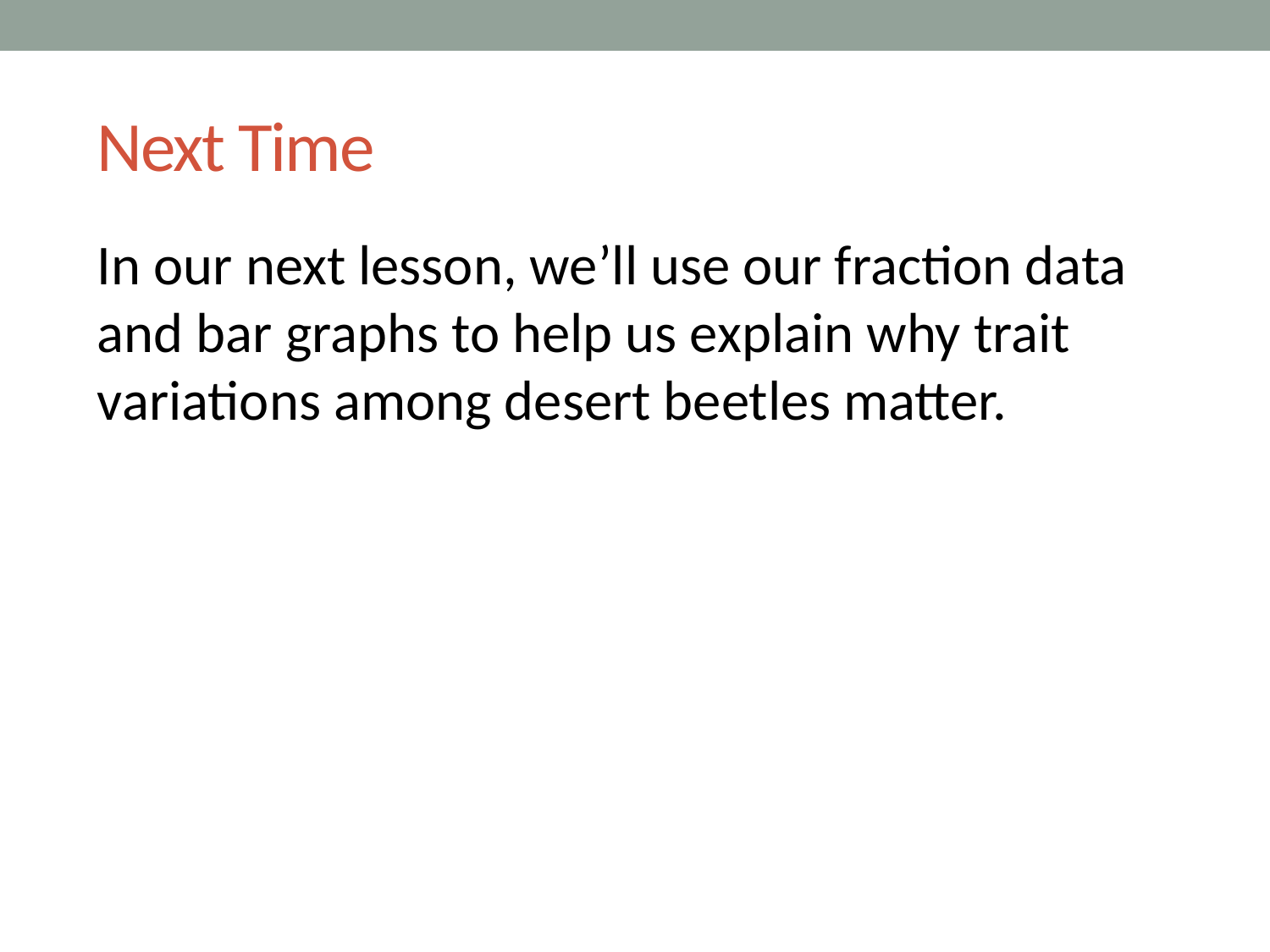

# Next Time
In our next lesson, we’ll use our fraction data and bar graphs to help us explain why trait variations among desert beetles matter.